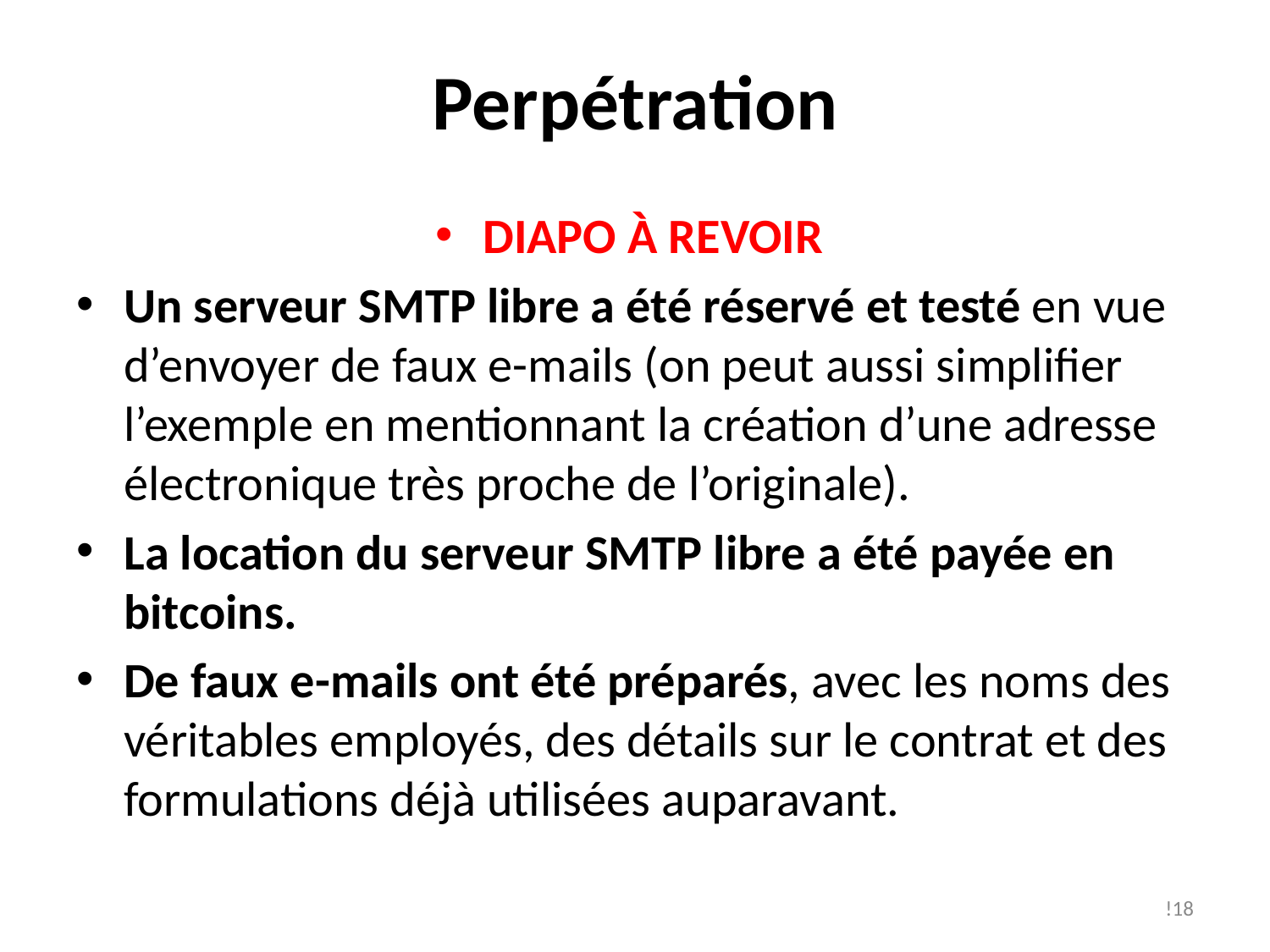

# Perpétration
DIAPO À REVOIR
Un serveur SMTP libre a été réservé et testé en vue d’envoyer de faux e-mails (on peut aussi simplifier l’exemple en mentionnant la création d’une adresse électronique très proche de l’originale).
La location du serveur SMTP libre a été payée en bitcoins.
De faux e-mails ont été préparés, avec les noms des véritables employés, des détails sur le contrat et des formulations déjà utilisées auparavant.
!18